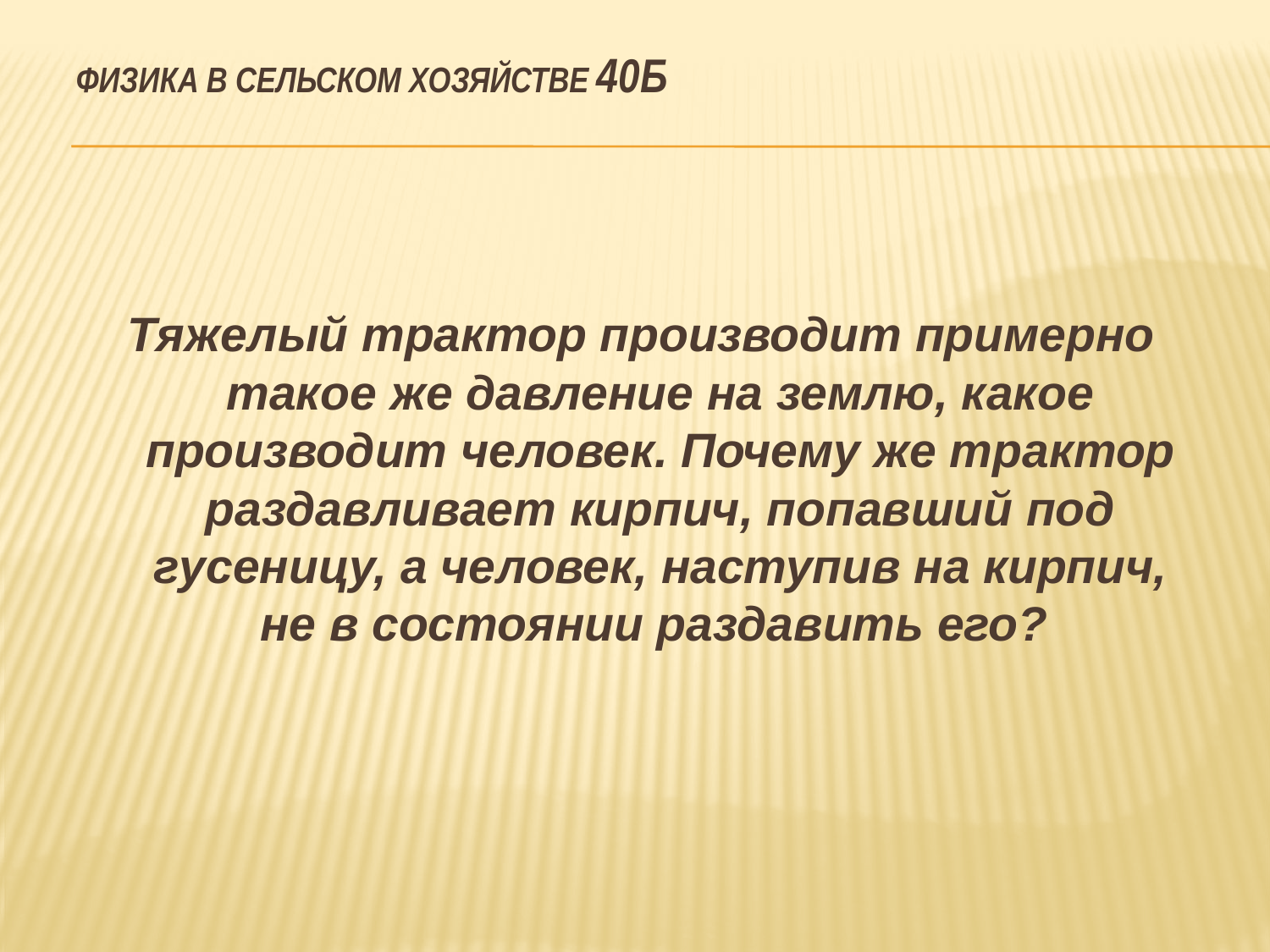

# Физика в сельском хозяйстве 40б
Тяжелый трактор производит примерно такое же давление на землю, какое производит человек. Почему же трактор раздавливает кирпич, попавший под гусеницу, а человек, наступив на кирпич, не в состоянии раздавить его?